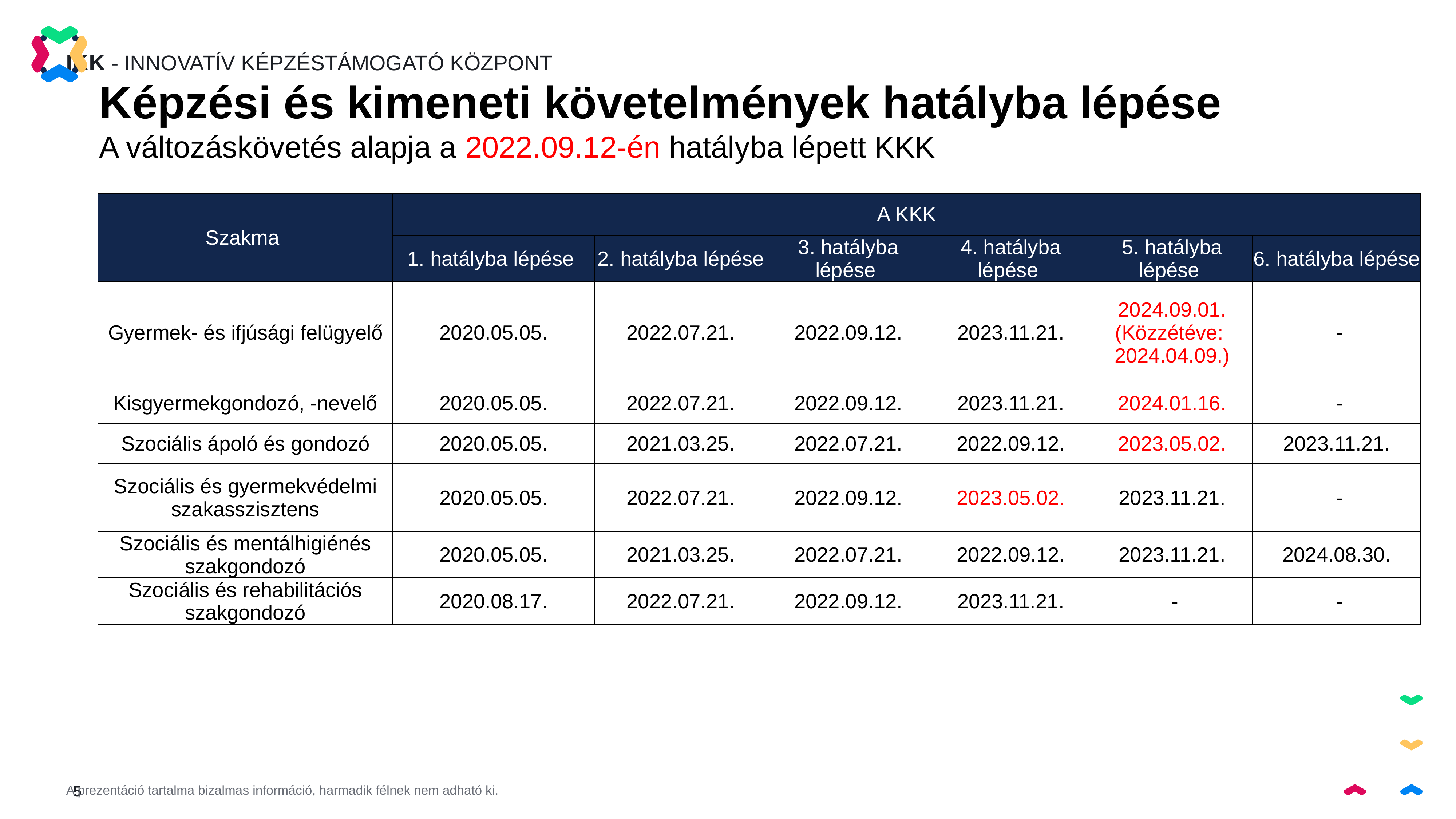

Képzési és kimeneti követelmények hatályba lépése
A változáskövetés alapja a 2022.09.12-én hatályba lépett KKK

| Szakma | A KKK |  |  |  |  |  |
| --- | --- | --- | --- | --- | --- | --- |
|  | 1. hatályba lépése | 2. hatályba lépése | 3. hatályba lépése | 4. hatályba lépése | 5. hatályba lépése | 6. hatályba lépése |
| Gyermek- és ifjúsági felügyelő | 2020.05.05. | 2022.07.21. | 2022.09.12. | 2023.11.21. | 2024.09.01. (Közzétéve: 2024.04.09.) | - |
| Kisgyermekgondozó, -nevelő | 2020.05.05. | 2022.07.21. | 2022.09.12. | 2023.11.21. | 2024.01.16. | - |
| Szociális ápoló és gondozó | 2020.05.05. | 2021.03.25. | 2022.07.21. | 2022.09.12. | 2023.05.02. | 2023.11.21. |
| Szociális és gyermekvédelmi szakasszisztens | 2020.05.05. | 2022.07.21. | 2022.09.12. | 2023.05.02. | 2023.11.21. | - |
| Szociális és mentálhigiénés szakgondozó | 2020.05.05. | 2021.03.25. | 2022.07.21. | 2022.09.12. | 2023.11.21. | 2024.08.30. |
| Szociális és rehabilitációs szakgondozó | 2020.08.17. | 2022.07.21. | 2022.09.12. | 2023.11.21. | - | - |